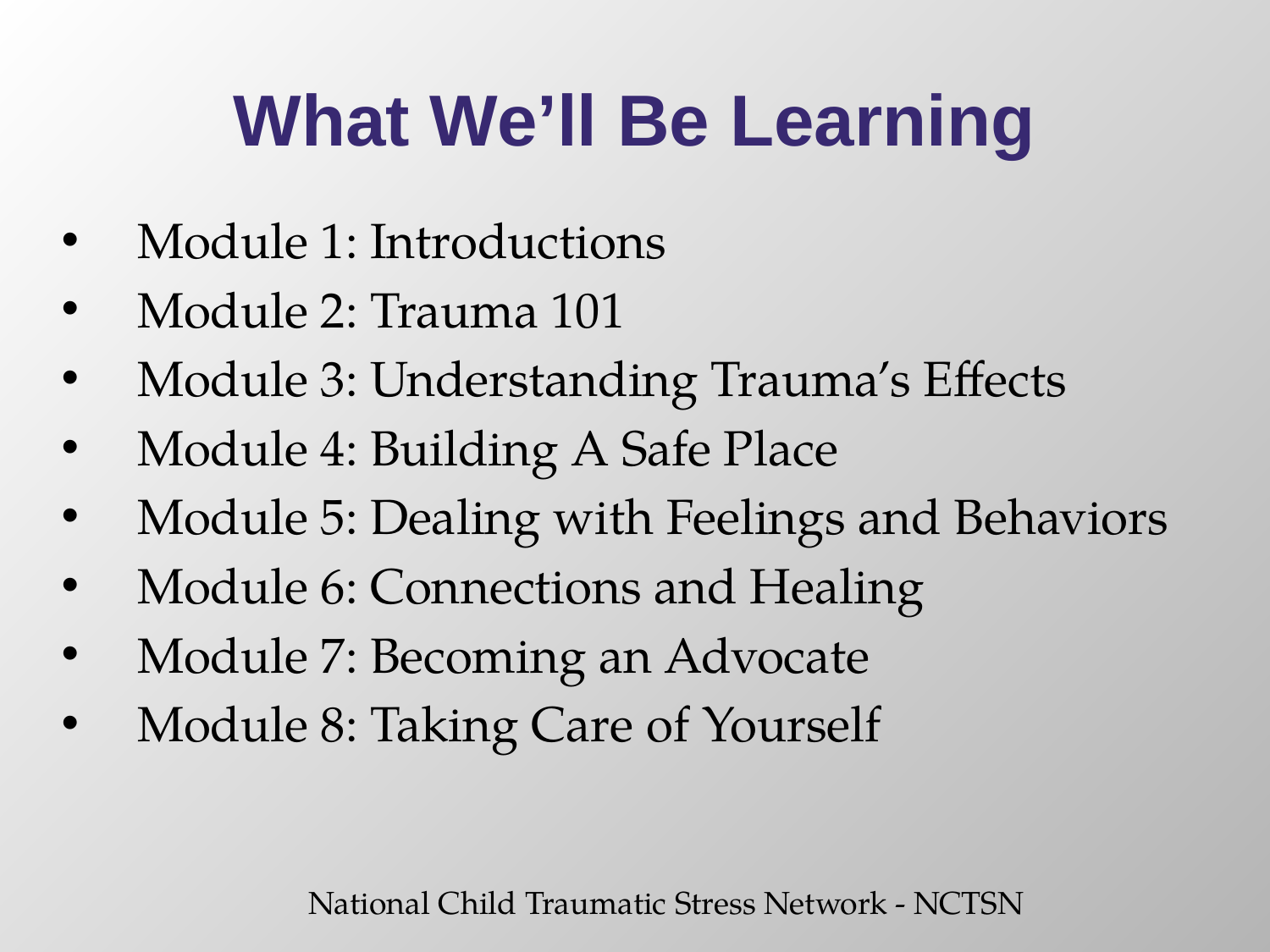

# What We’ll Be Learning
 Module 1: Introductions
 Module 2: Trauma 101
 Module 3: Understanding Trauma’s Effects
 Module 4: Building A Safe Place
 Module 5: Dealing with Feelings and Behaviors
 Module 6: Connections and Healing
 Module 7: Becoming an Advocate
 Module 8: Taking Care of Yourself
National Child Traumatic Stress Network - NCTSN